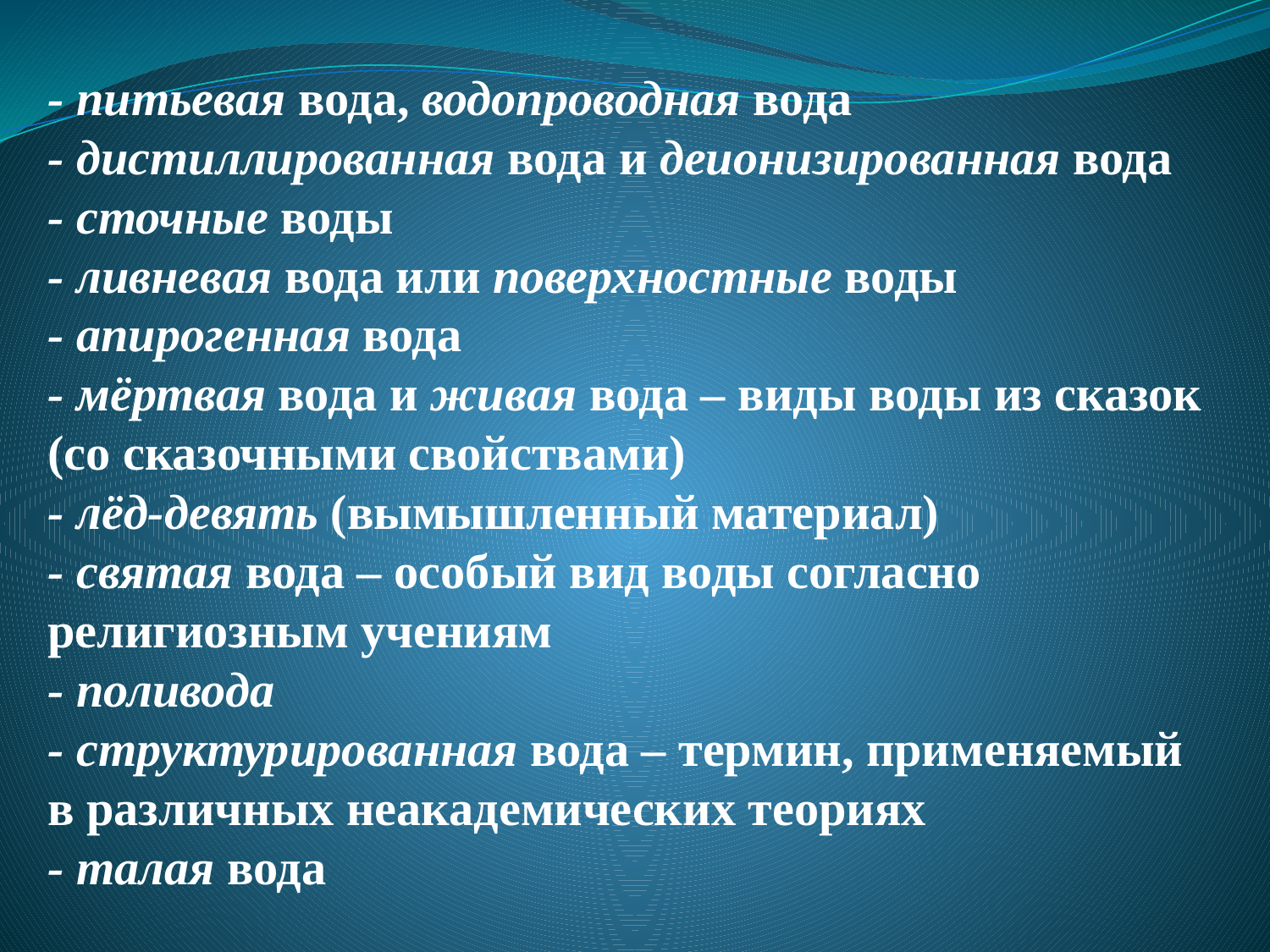

- питьевая вода, водопроводная вода
- дистиллированная вода и деионизированная вода
- сточные воды
- ливневая вода или поверхностные воды
- апирогенная вода
- мёртвая вода и живая вода – виды воды из сказок (со сказочными свойствами)
- лёд-девять (вымышленный материал)
- святая вода – особый вид воды согласно религиозным учениям
- поливода
- структурированная вода – термин, применяемый    в различных неакадемических теориях
- талая вода